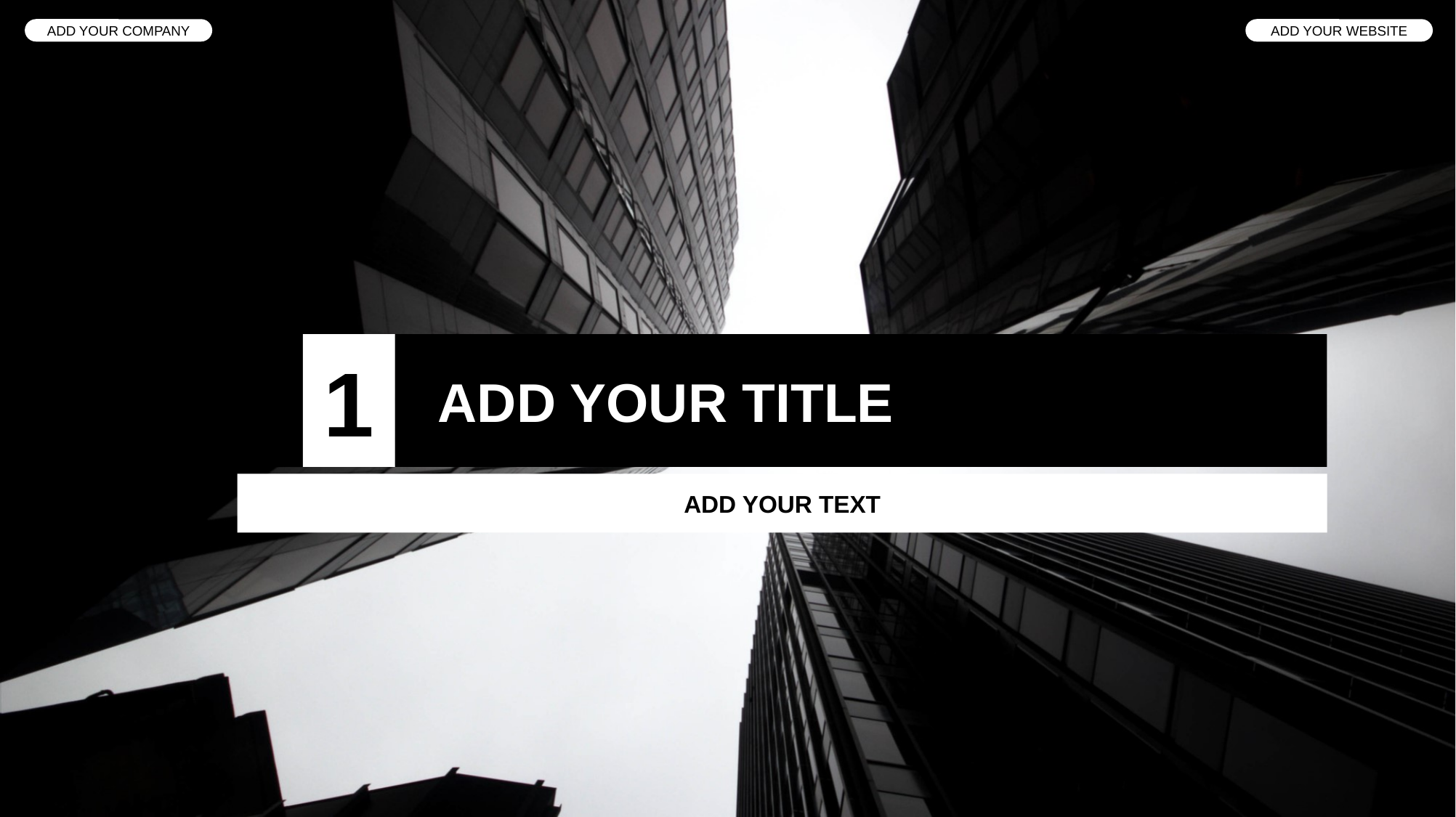

ADD YOUR COMPANY
ADD YOUR WEBSITE

1
ADD YOUR TITLE
ADD YOUR TEXT